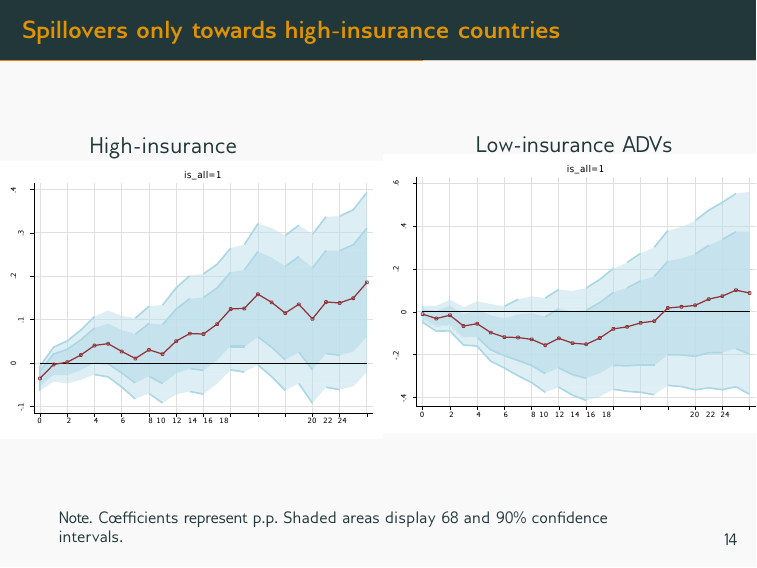

# Spillovers only towards high-insurance countries

Low-insurance ADVs
High-insurance ADVs

is_all=1

is_all=1

.6

.4

.4

.3

.2

.2

0

.1

-.2

0

-.4

-.1

0	2	4	6	8 10 12  14  16  18
20 22 24

0	2	4	6	8 10 12  14  16  18
20 22 24

Note. Coefficients represent p.p. Shaded areas display 68 and 90% confidence intervals.
14